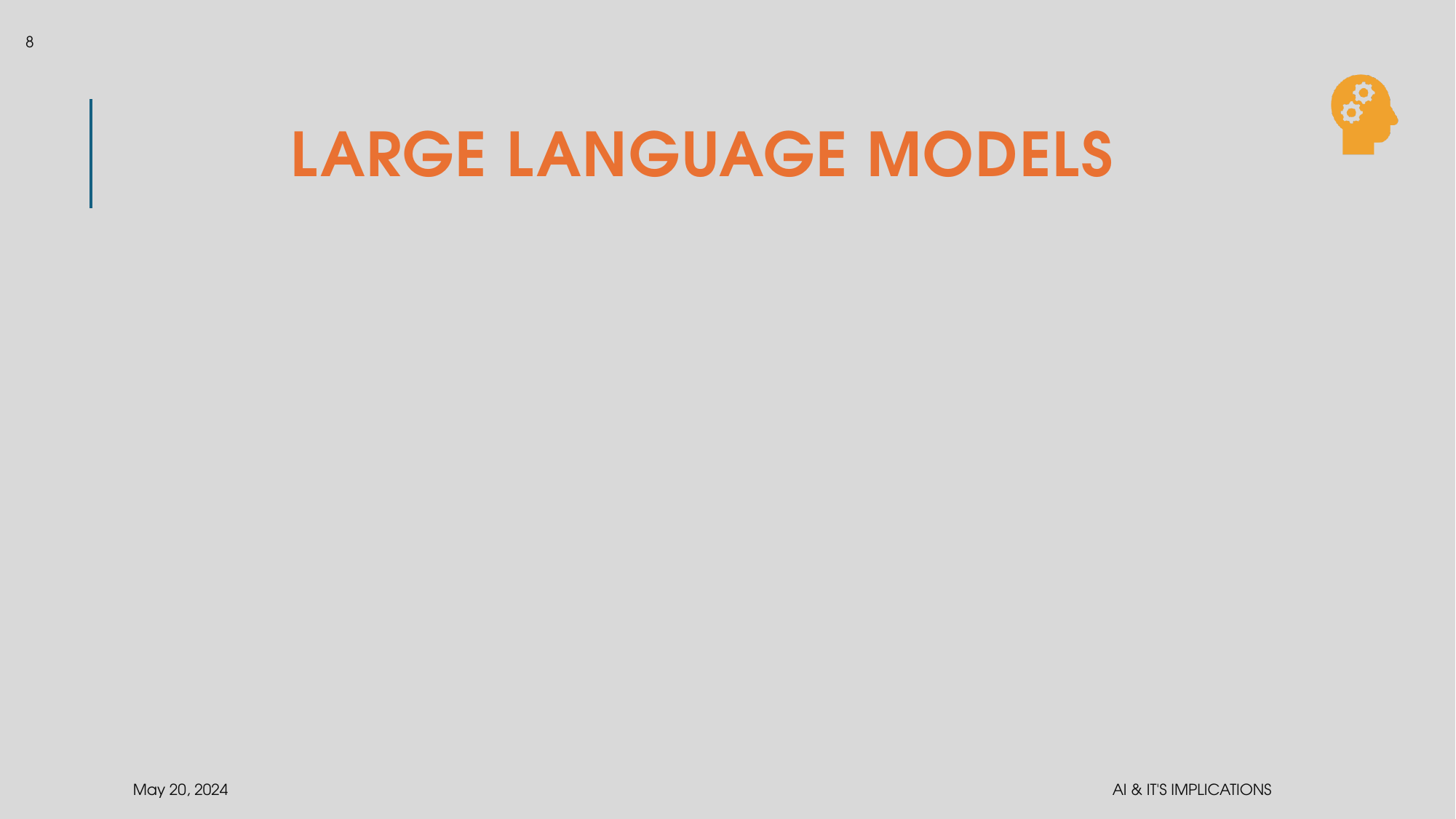

8
# Large language models

May 20, 2024
AI & It's Implications